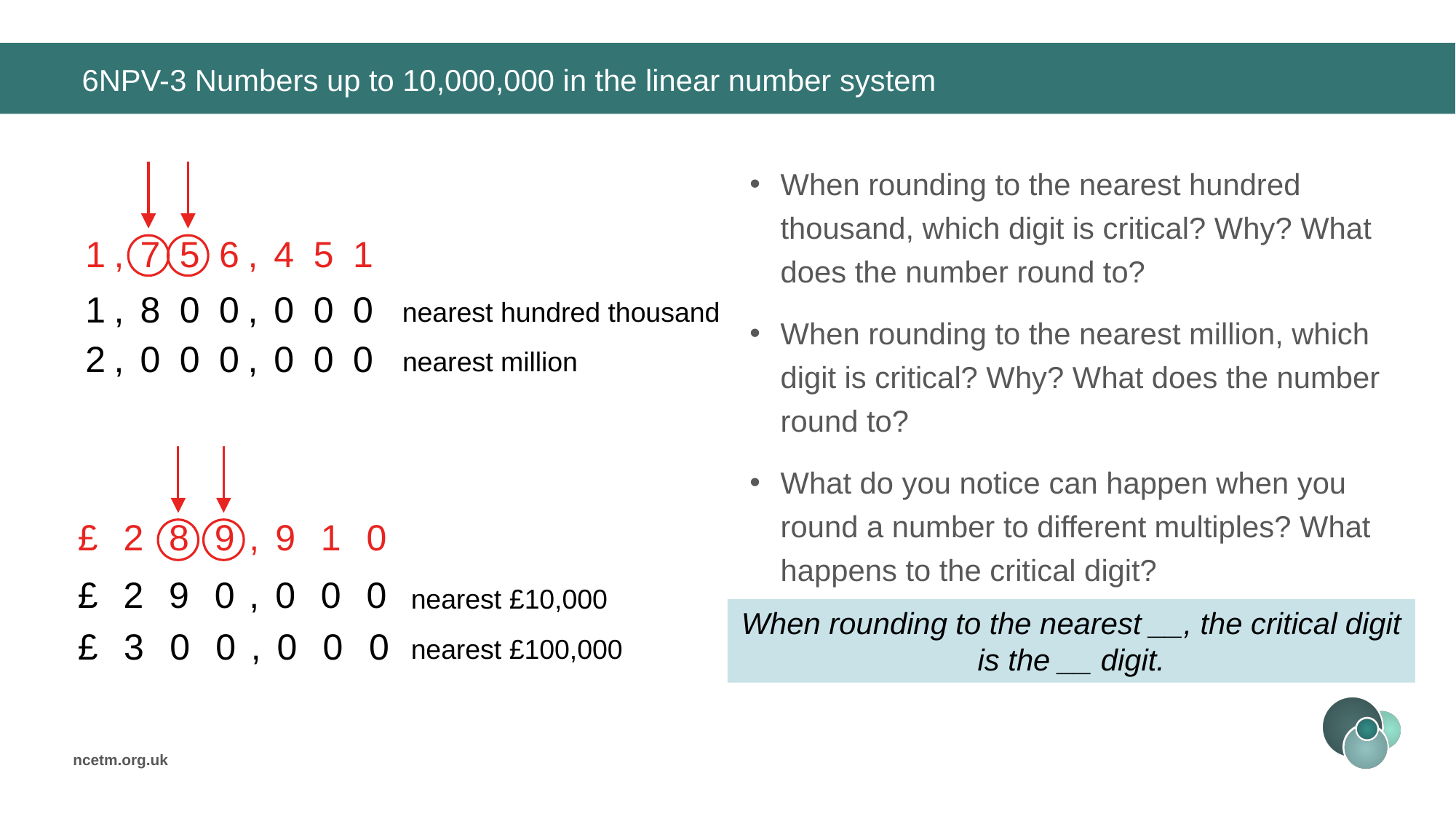

# 6NPV-3 Numbers up to 10,000,000 in the linear number system
When rounding to the nearest hundred thousand, which digit is critical? Why? What does the number round to?
When rounding to the nearest million, which digit is critical? Why? What does the number round to?
What do you notice can happen when you round a number to different multiples? What happens to the critical digit?

| 1 | , | 7 | 5 | 6 | , | 4 | 5 | 1 |
| --- | --- | --- | --- | --- | --- | --- | --- | --- |

| 1 | , | 8 | 0 | 0 | , | 0 | 0 | 0 |
| --- | --- | --- | --- | --- | --- | --- | --- | --- |
nearest hundred thousand
| 2 | , | 0 | 0 | 0 | , | 0 | 0 | 0 |
| --- | --- | --- | --- | --- | --- | --- | --- | --- |
nearest million
| £ | 2 | 8 | 9 | , | 9 | 1 | 0 |
| --- | --- | --- | --- | --- | --- | --- | --- |

| £ | 2 | 9 | 0 | , | 0 | 0 | 0 |
| --- | --- | --- | --- | --- | --- | --- | --- |
nearest £10,000
When rounding to the nearest __, the critical digit is the __ digit.
| £ | 3 | 0 | 0 | , | 0 | 0 | 0 |
| --- | --- | --- | --- | --- | --- | --- | --- |
nearest £100,000